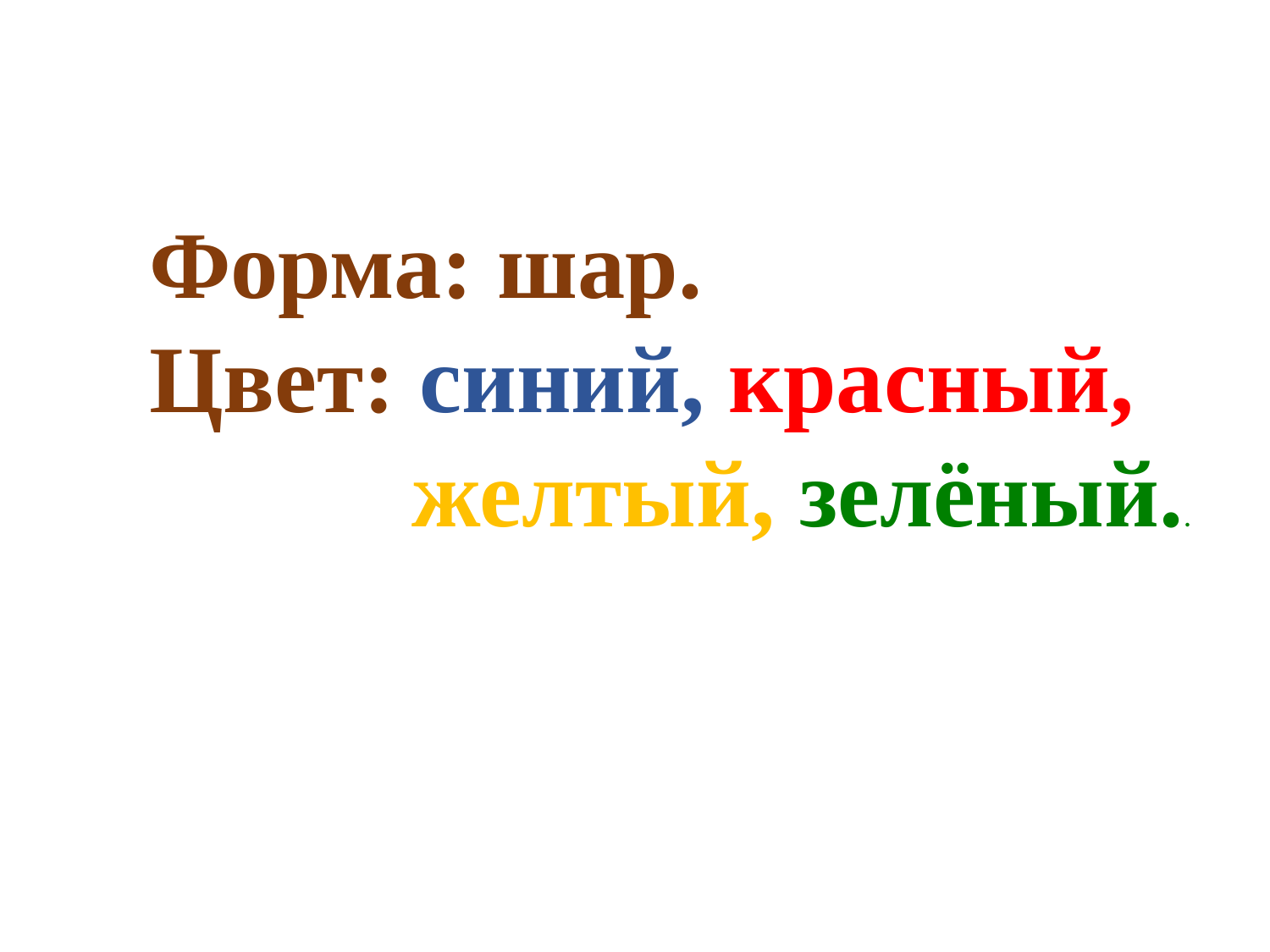

Форма: шар.
Цвет: синий, красный,
           желтый, зелёный..